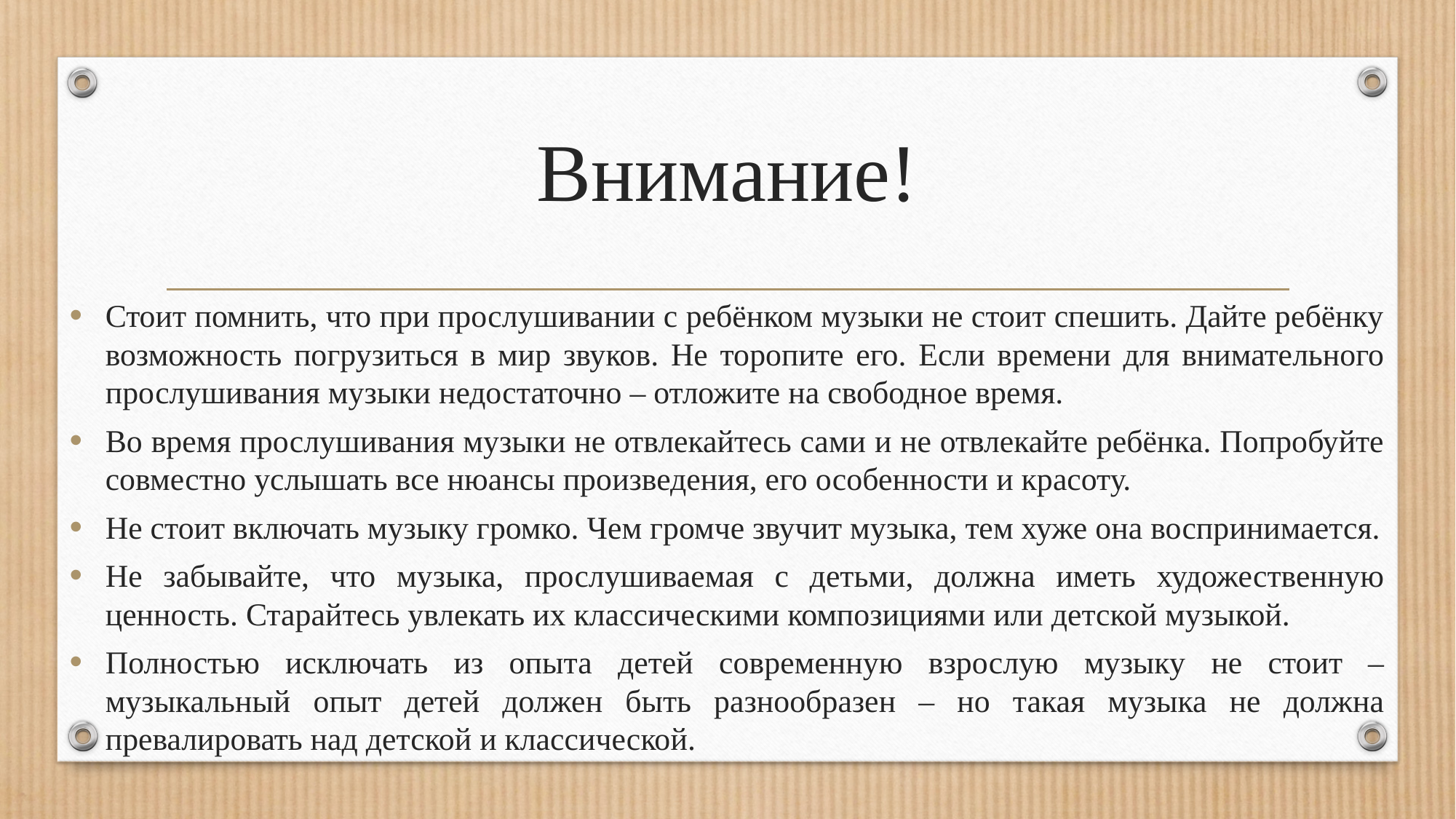

# Внимание!
Стоит помнить, что при прослушивании с ребёнком музыки не стоит спешить. Дайте ребёнку возможность погрузиться в мир звуков. Не торопите его. Если времени для внимательного прослушивания музыки недостаточно – отложите на свободное время.
Во время прослушивания музыки не отвлекайтесь сами и не отвлекайте ребёнка. Попробуйте совместно услышать все нюансы произведения, его особенности и красоту.
Не стоит включать музыку громко. Чем громче звучит музыка, тем хуже она воспринимается.
Не забывайте, что музыка, прослушиваемая с детьми, должна иметь художественную ценность. Старайтесь увлекать их классическими композициями или детской музыкой.
Полностью исключать из опыта детей современную взрослую музыку не стоит – музыкальный опыт детей должен быть разнообразен – но такая музыка не должна превалировать над детской и классической.